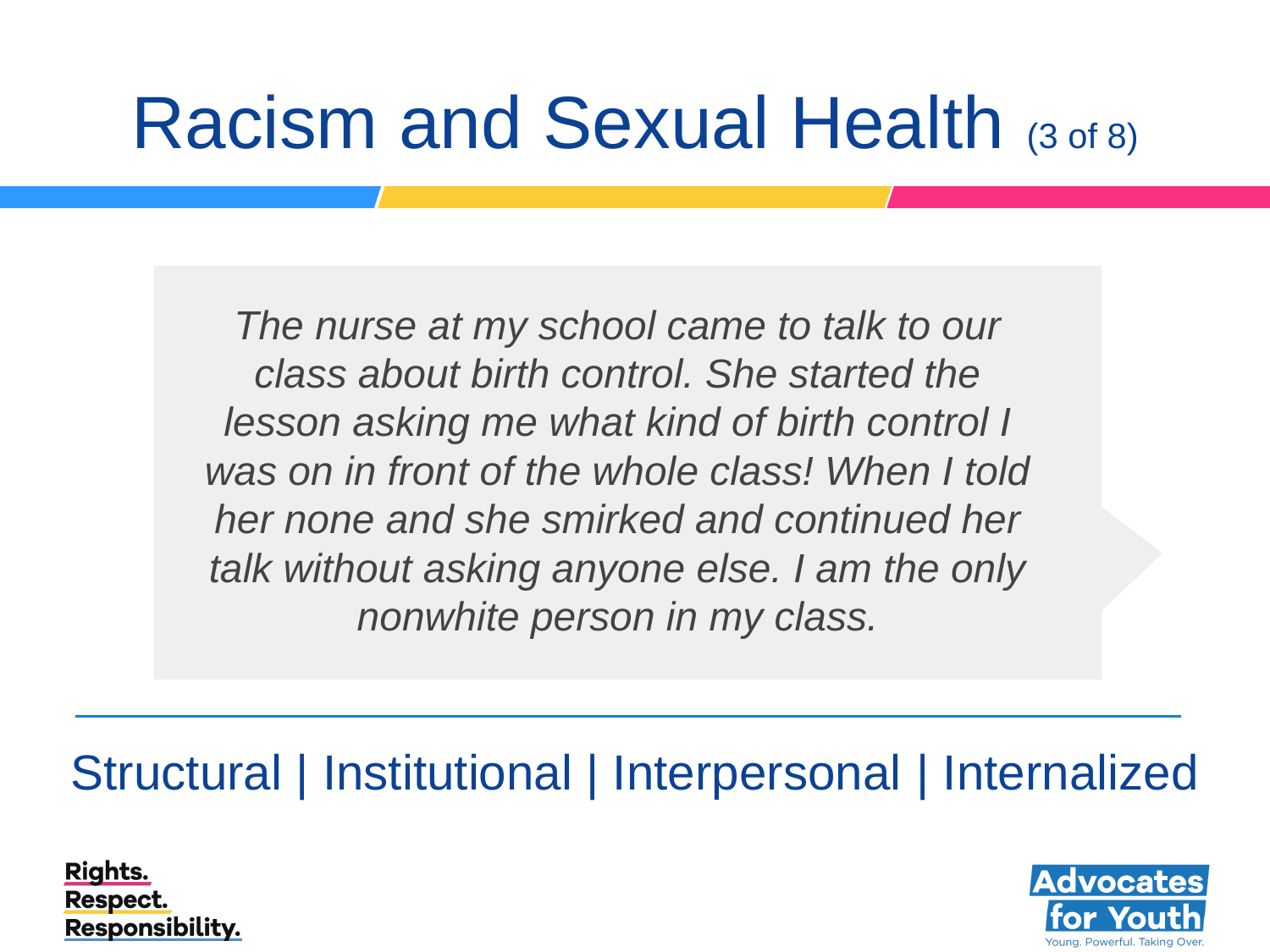

# Racism and Sexual Health (3 of 8)
The nurse at my school came to talk to our class about birth control. She started the lesson asking me what kind of birth control I was on in front of the whole class! When I told her none and she smirked and continued her talk without asking anyone else. I am the only nonwhite person in my class.
Structural | Institutional | Interpersonal | Internalized